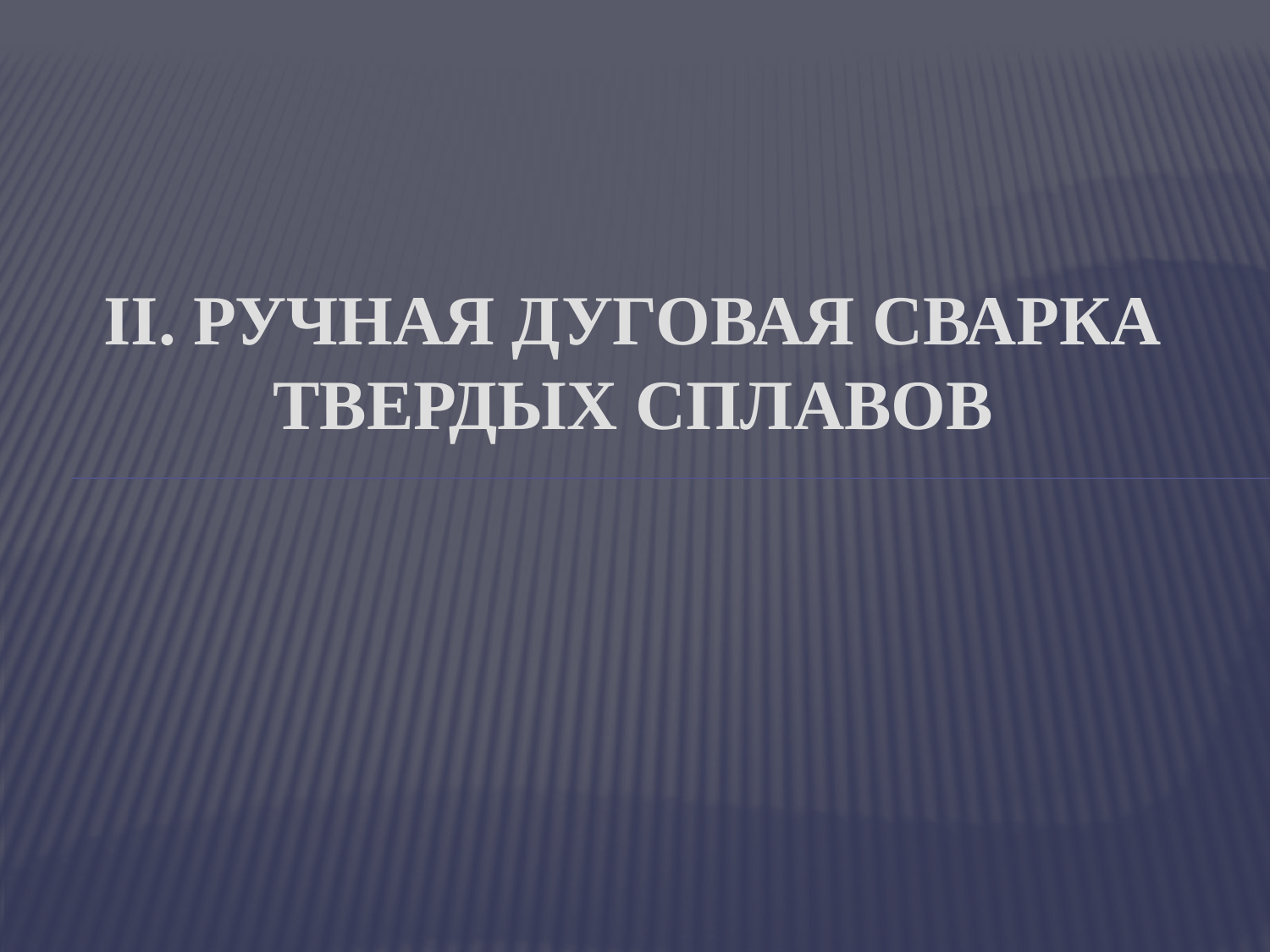

# II. Ручная дуговая сварка твердых сплавов